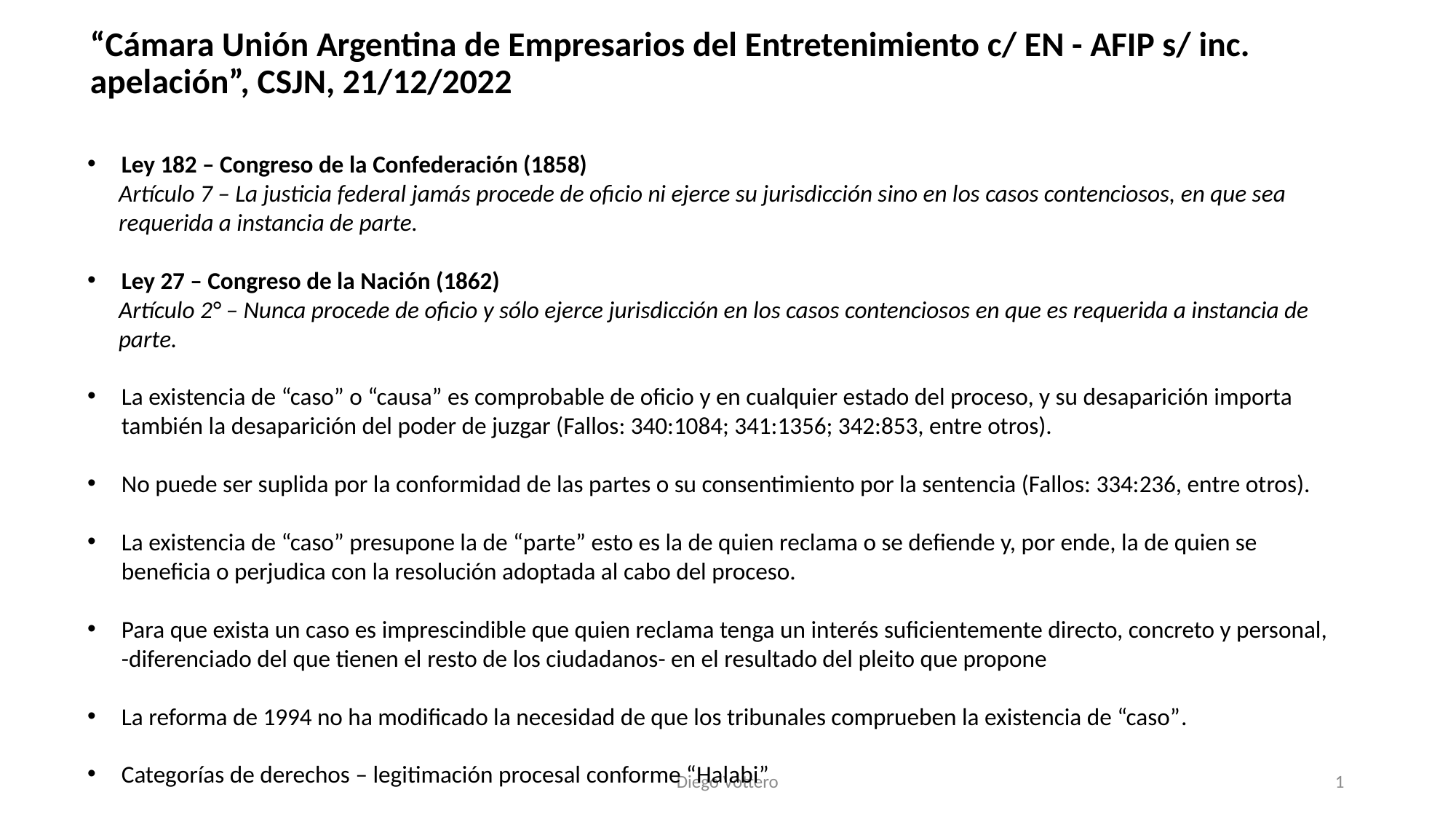

“Cámara Unión Argentina de Empresarios del Entretenimiento c/ EN - AFIP s/ inc.
apelación”, CSJN, 21/12/2022
Ley 182 – Congreso de la Confederación (1858)
Artículo 7 – La justicia federal jamás procede de oficio ni ejerce su jurisdicción sino en los casos contenciosos, en que sea requerida a instancia de parte.

Ley 27 – Congreso de la Nación (1862)
Artículo 2° – Nunca procede de oficio y sólo ejerce jurisdicción en los casos contenciosos en que es requerida a instancia de parte.

La existencia de “caso” o “causa” es comprobable de oficio y en cualquier estado del proceso, y su desaparición importa también la desaparición del poder de juzgar (Fallos: 340:1084; 341:1356; 342:853, entre otros).

No puede ser suplida por la conformidad de las partes o su consentimiento por la sentencia (Fallos: 334:236, entre otros).

La existencia de “caso” presupone la de “parte” esto es la de quien reclama o se defiende y, por ende, la de quien se beneficia o perjudica con la resolución adoptada al cabo del proceso.

Para que exista un caso es imprescindible que quien reclama tenga un interés suficientemente directo, concreto y personal, -diferenciado del que tienen el resto de los ciudadanos- en el resultado del pleito que propone

La reforma de 1994 no ha modificado la necesidad de que los tribunales comprueben la existencia de “caso”.

Categorías de derechos – legitimación procesal conforme “Halabi”
Diego Vottero
1